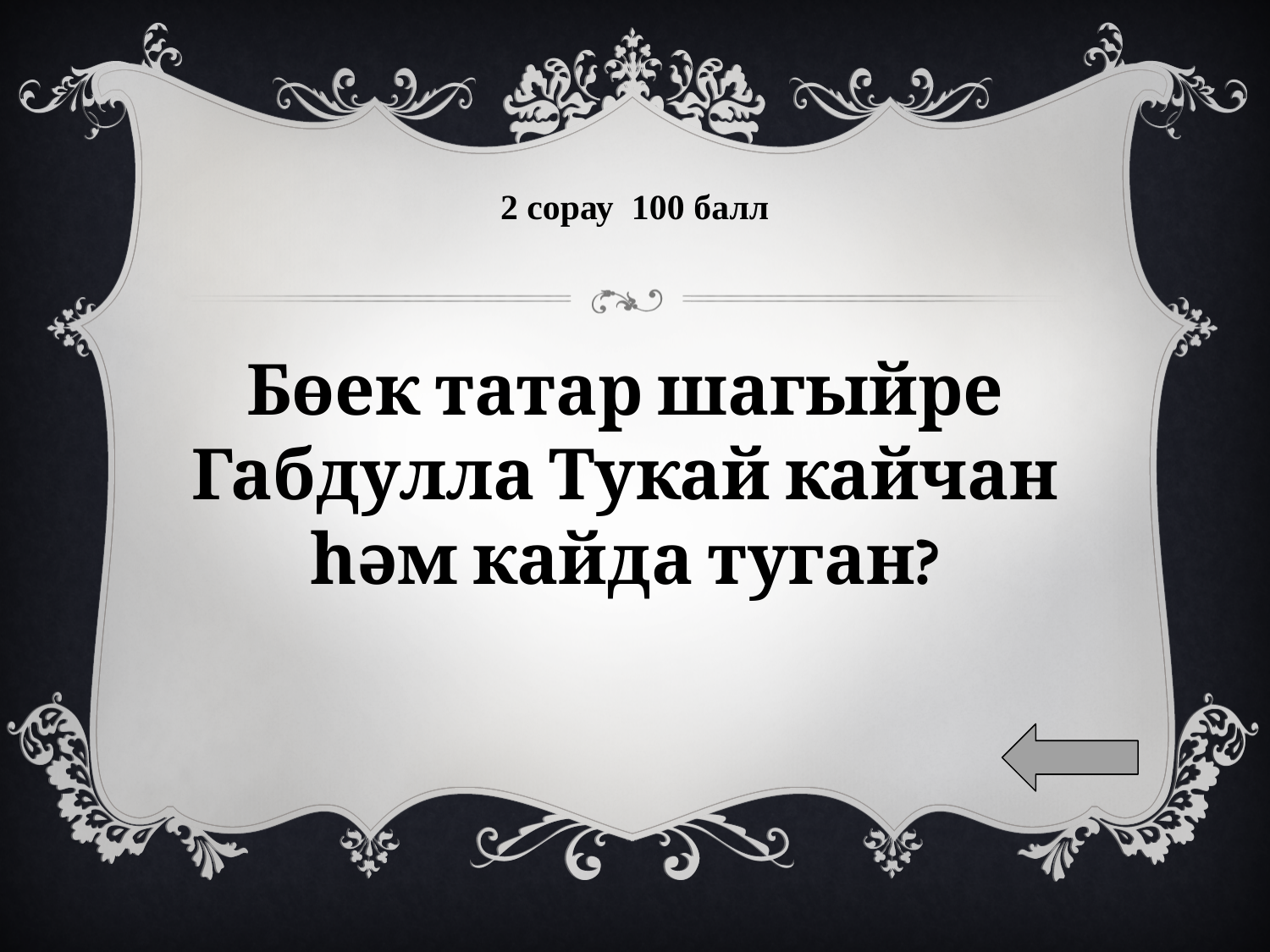

# 2 сорау  100 балл
Бөек татар шагыйре Габдулла Тукай кайчан һәм кайда туган?